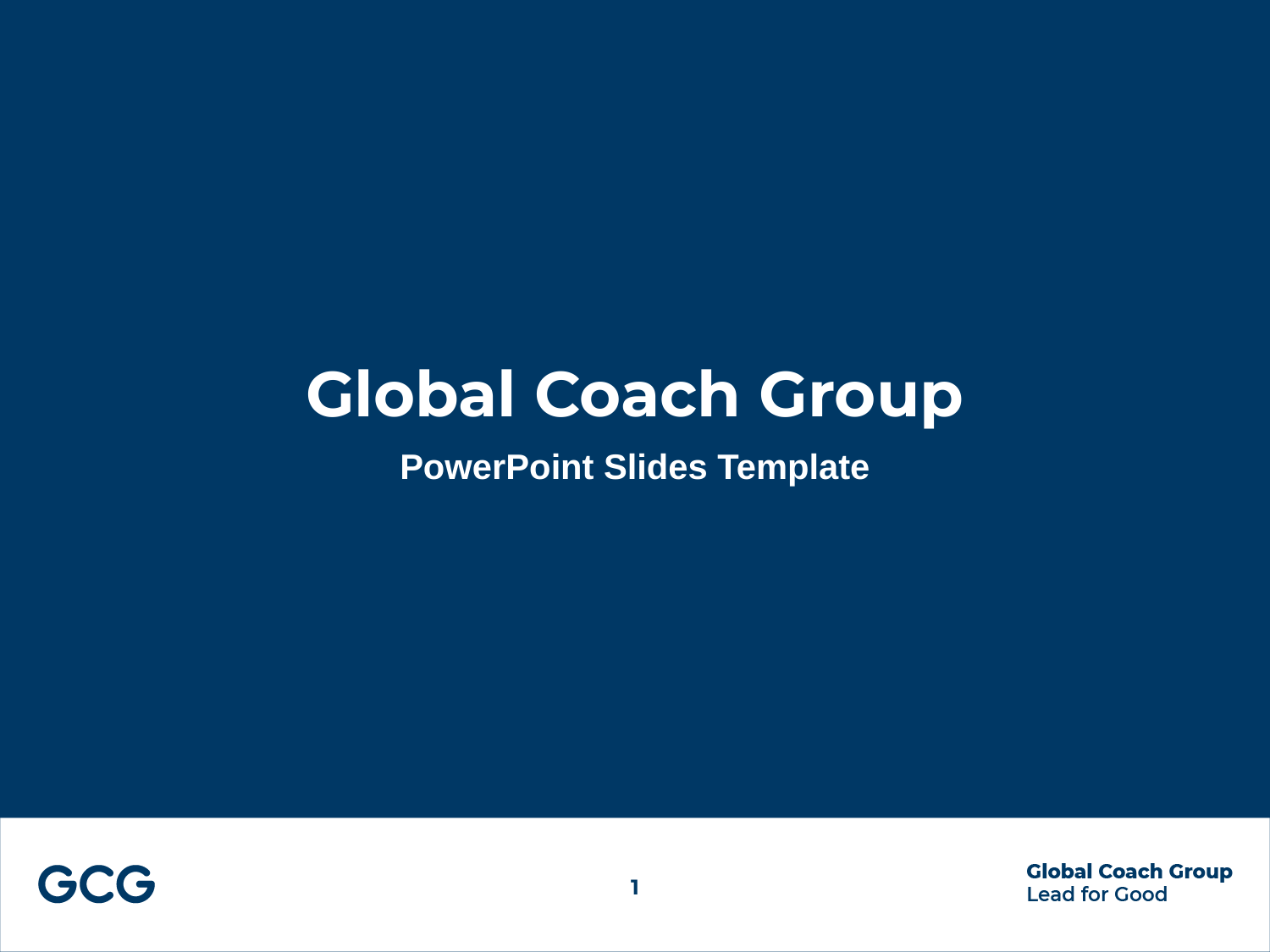

# Global Coach Group
PowerPoint Slides Template
1